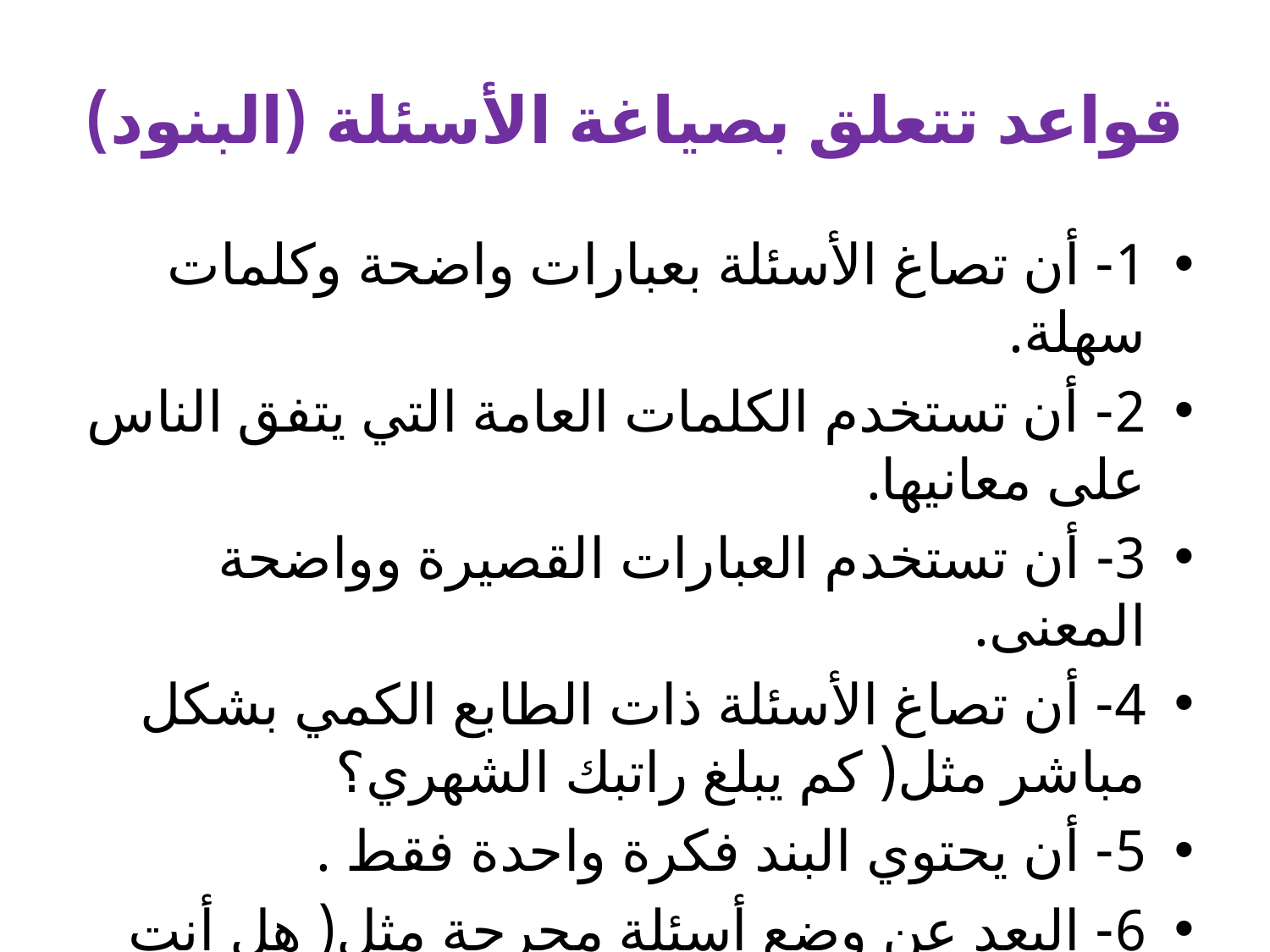

# قواعد تتعلق بصياغة الأسئلة (البنود)
1- أن تصاغ الأسئلة بعبارات واضحة وكلمات سهلة.
2- أن تستخدم الكلمات العامة التي يتفق الناس على معانيها.
3- أن تستخدم العبارات القصيرة وواضحة المعنى.
4- أن تصاغ الأسئلة ذات الطابع الكمي بشكل مباشر مثل( كم يبلغ راتبك الشهري؟
5- أن يحتوي البند فكرة واحدة فقط .
6- البعد عن وضع أسئلة محرجة مثل( هل أنت ثرثار؟)